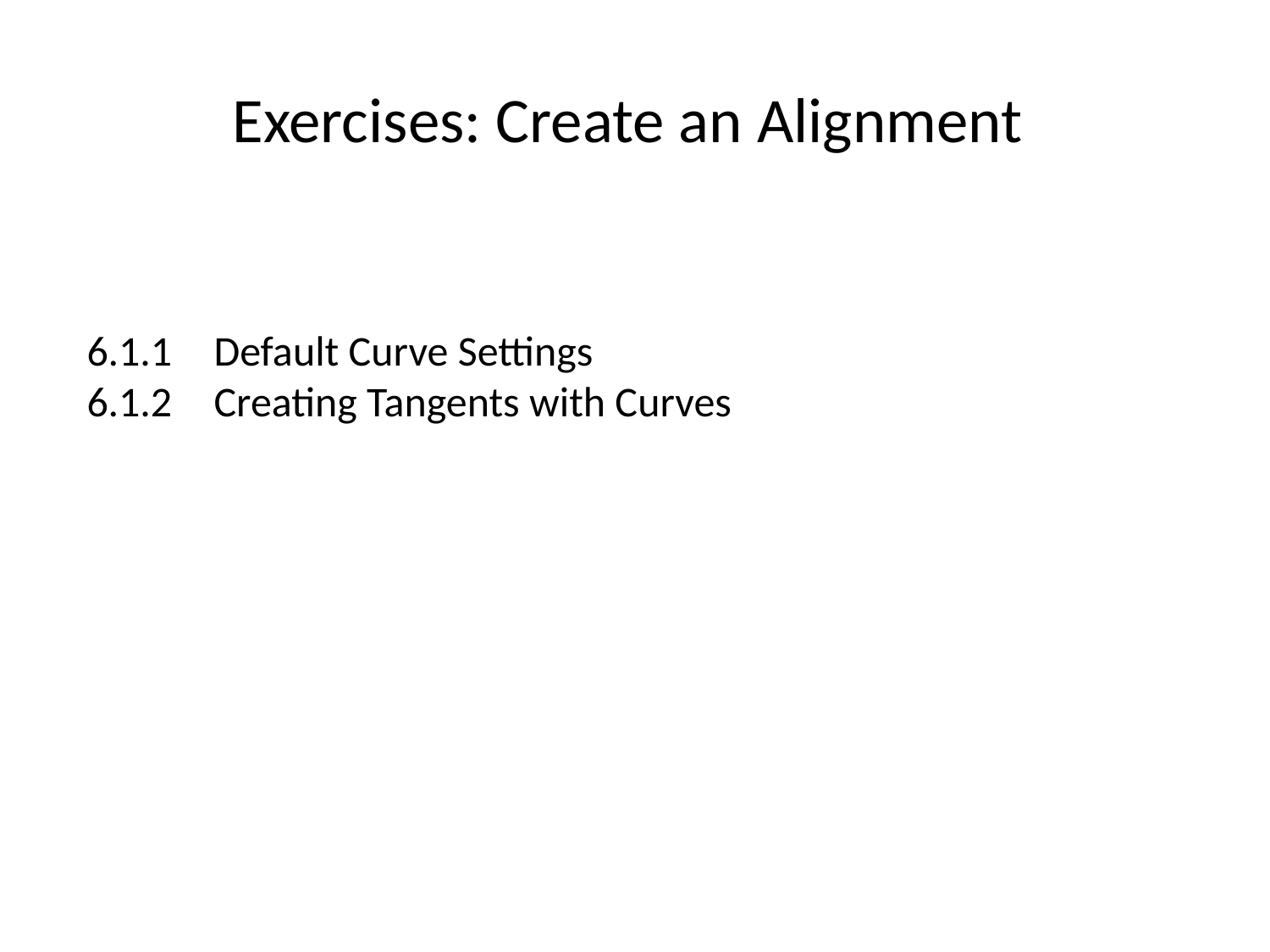

# Exercises: Create an Alignment
6.1.1	Default Curve Settings
6.1.2	Creating Tangents with Curves